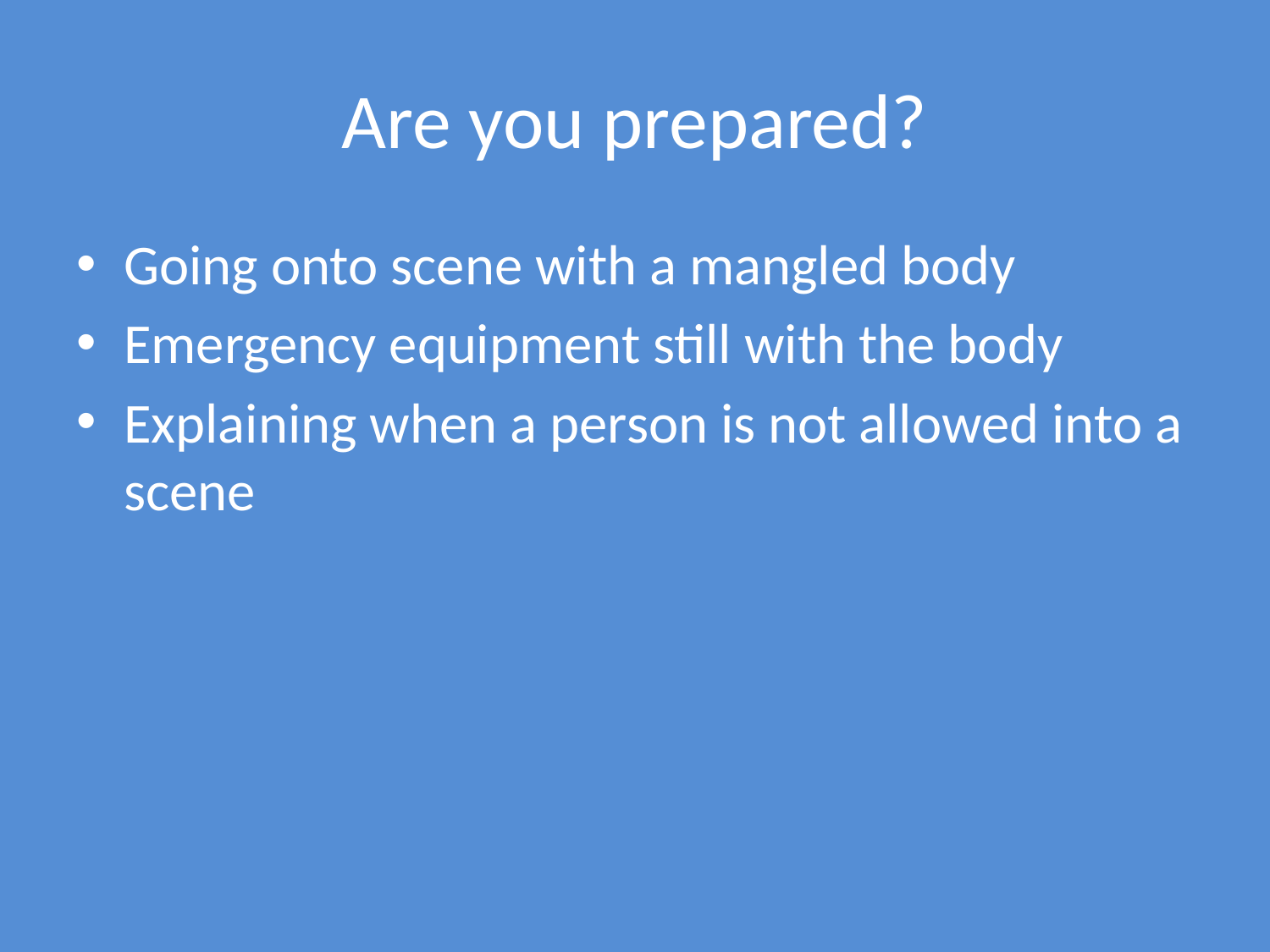

# Are you prepared?
Going onto scene with a mangled body
Emergency equipment still with the body
Explaining when a person is not allowed into a scene